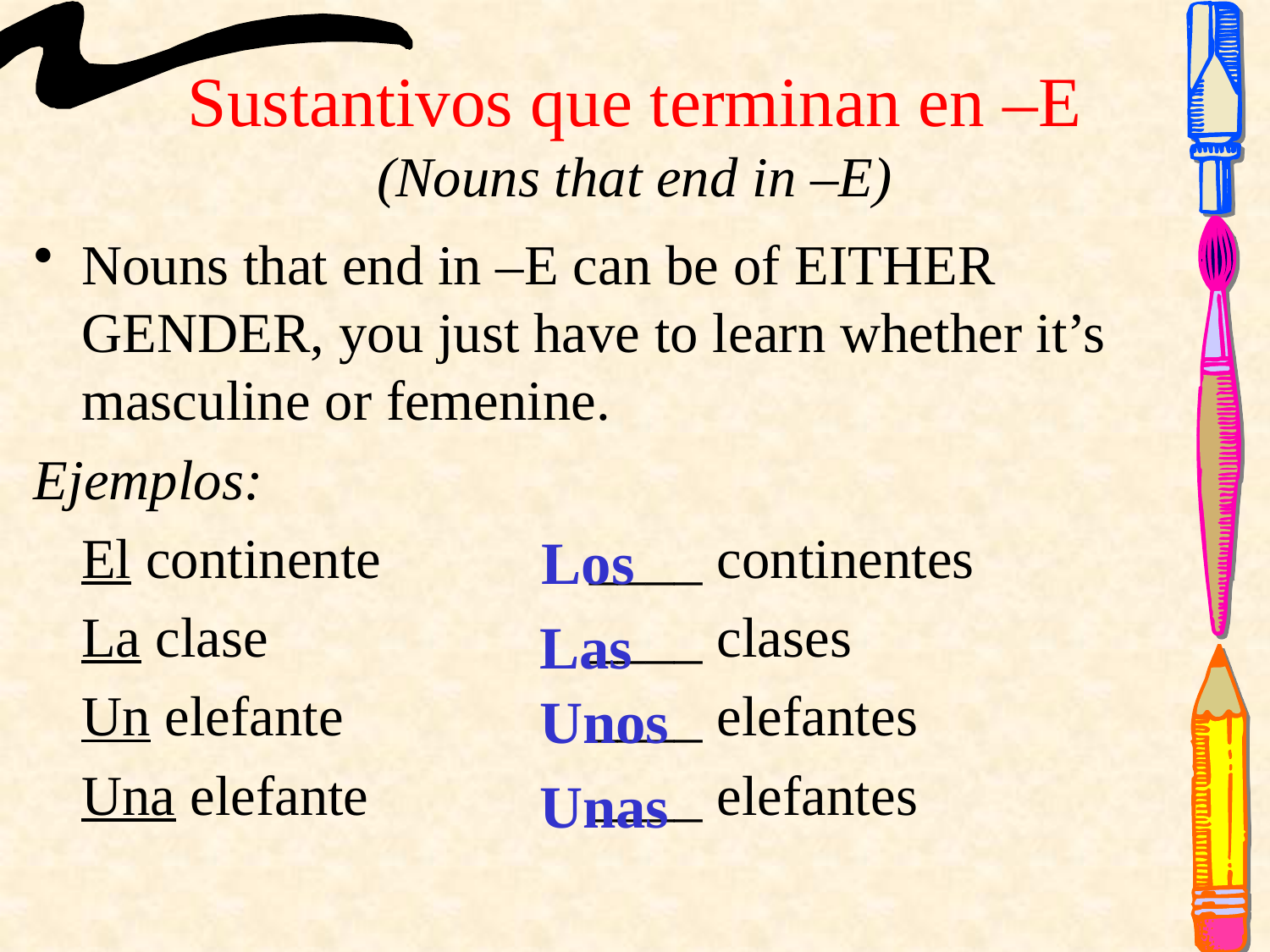

# Sustantivos que terminan en –E (Nouns that end in –E)
Nouns that end in –E can be of EITHER GENDER, you just have to learn whether it’s masculine or femenine.
Ejemplos:
	El continente		____ continentes
	La clase			____ clases
 	Un elefante		____ elefantes
	Una elefante		____ elefantes
Los
Las
Unos
Unas